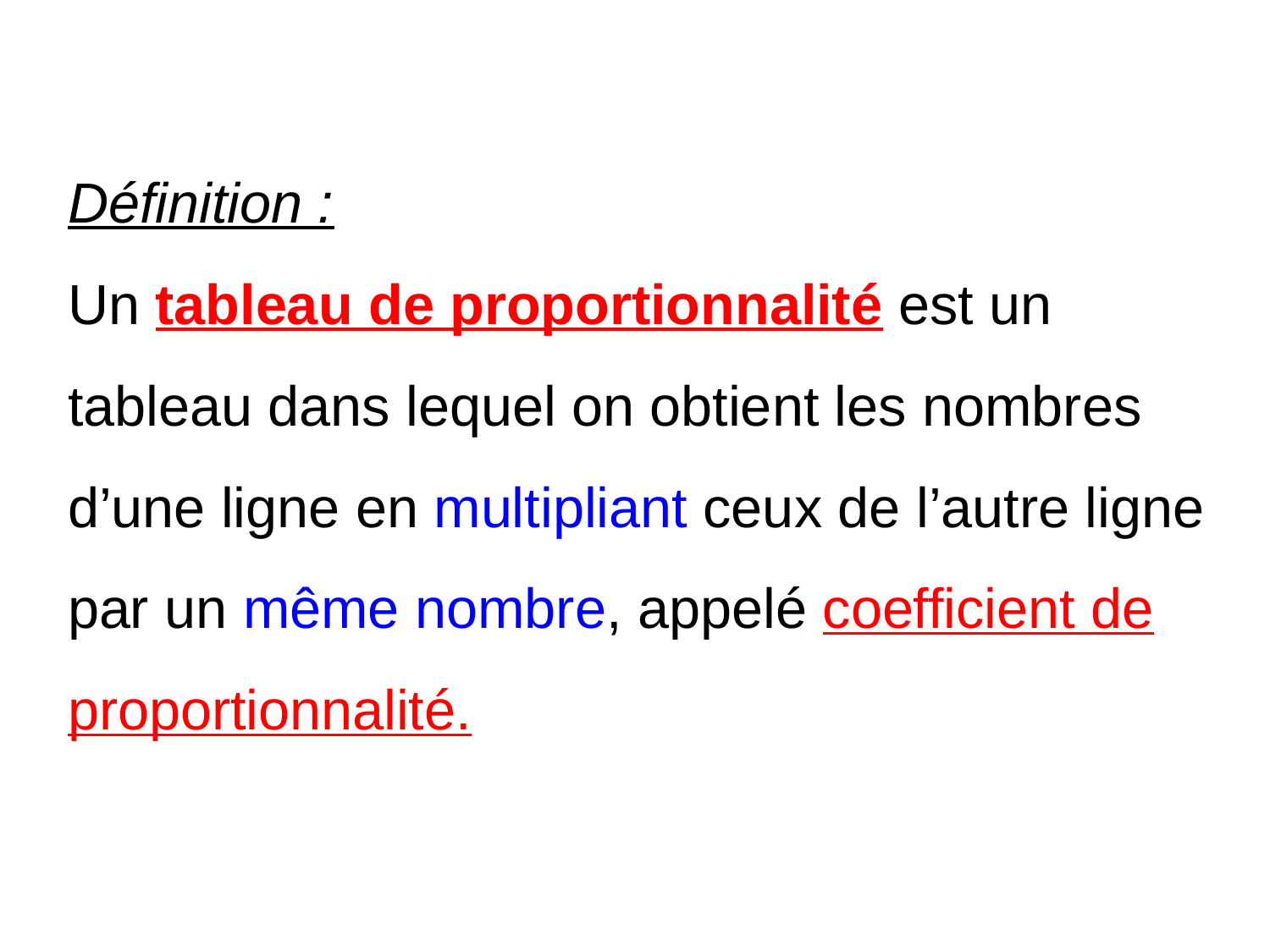

Définition :
Un tableau de proportionnalité est un tableau dans lequel on obtient les nombres d’une ligne en multipliant ceux de l’autre ligne par un même nombre, appelé coefficient de proportionnalité.